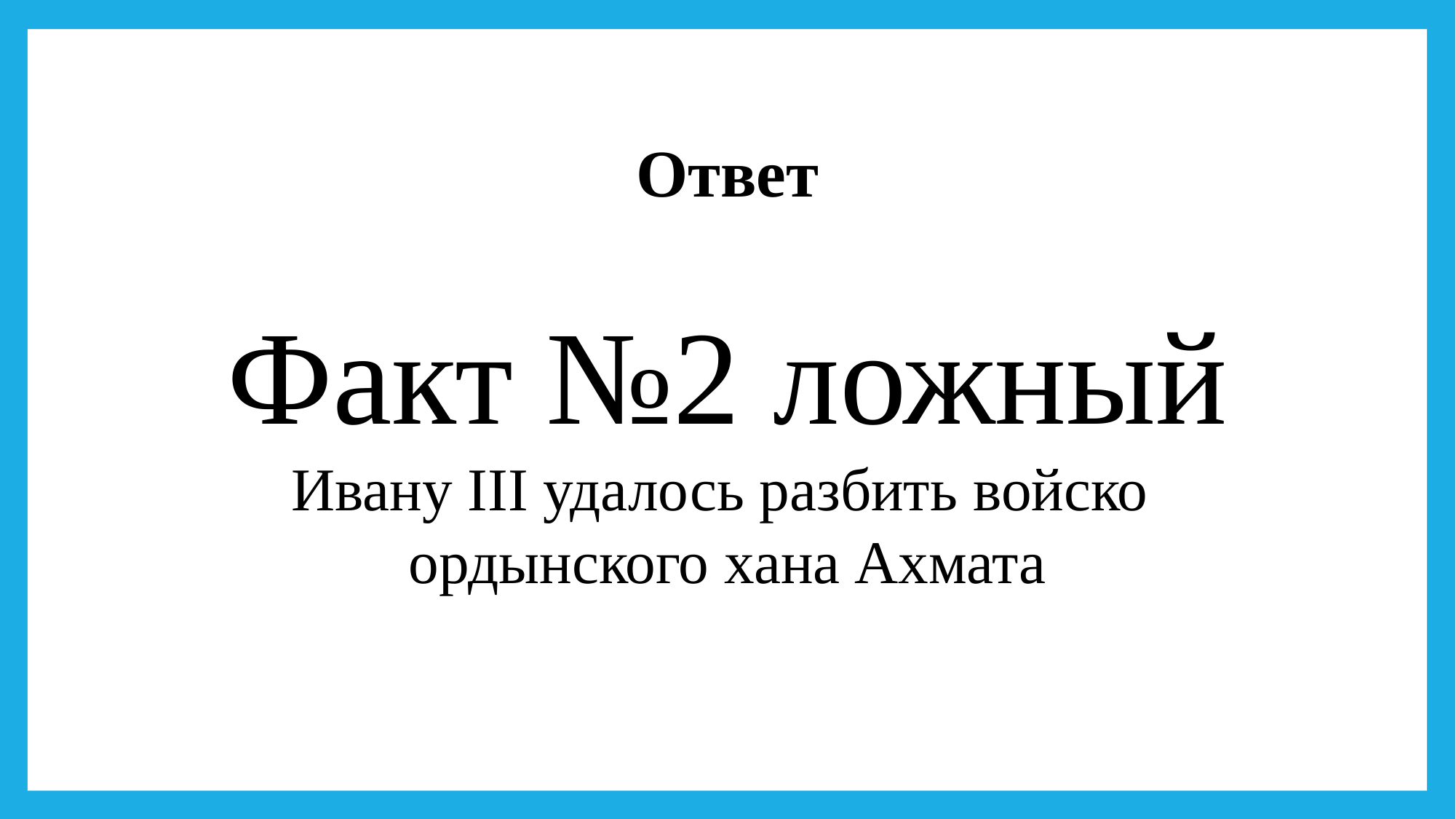

Ответ

Факт №2 ложный
Ивану III удалось разбить войско
ордынского хана Ахмата